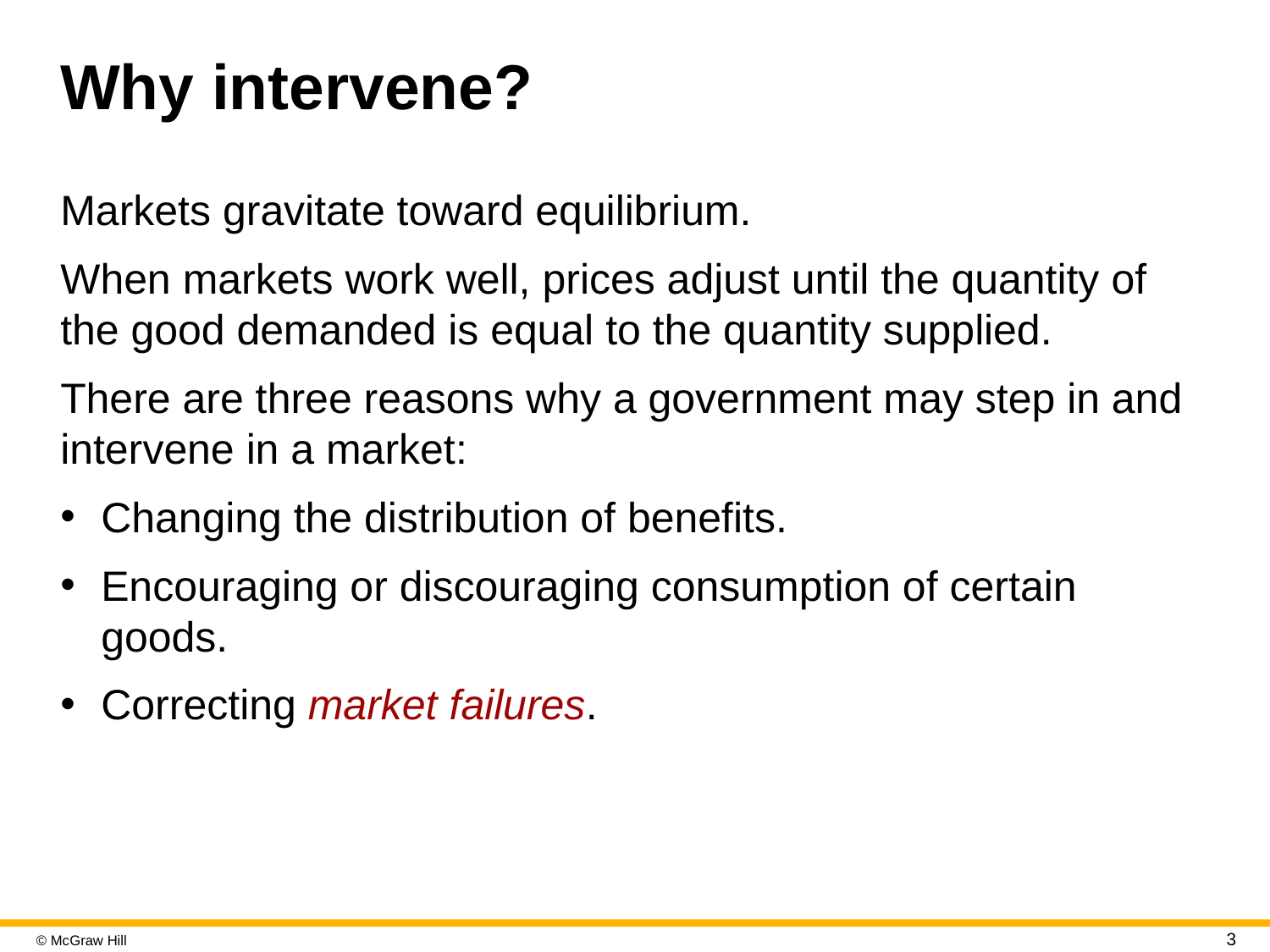

# Why intervene?
Markets gravitate toward equilibrium.
When markets work well, prices adjust until the quantity of the good demanded is equal to the quantity supplied.
There are three reasons why a government may step in and intervene in a market:
Changing the distribution of benefits.
Encouraging or discouraging consumption of certain goods.
Correcting market failures.